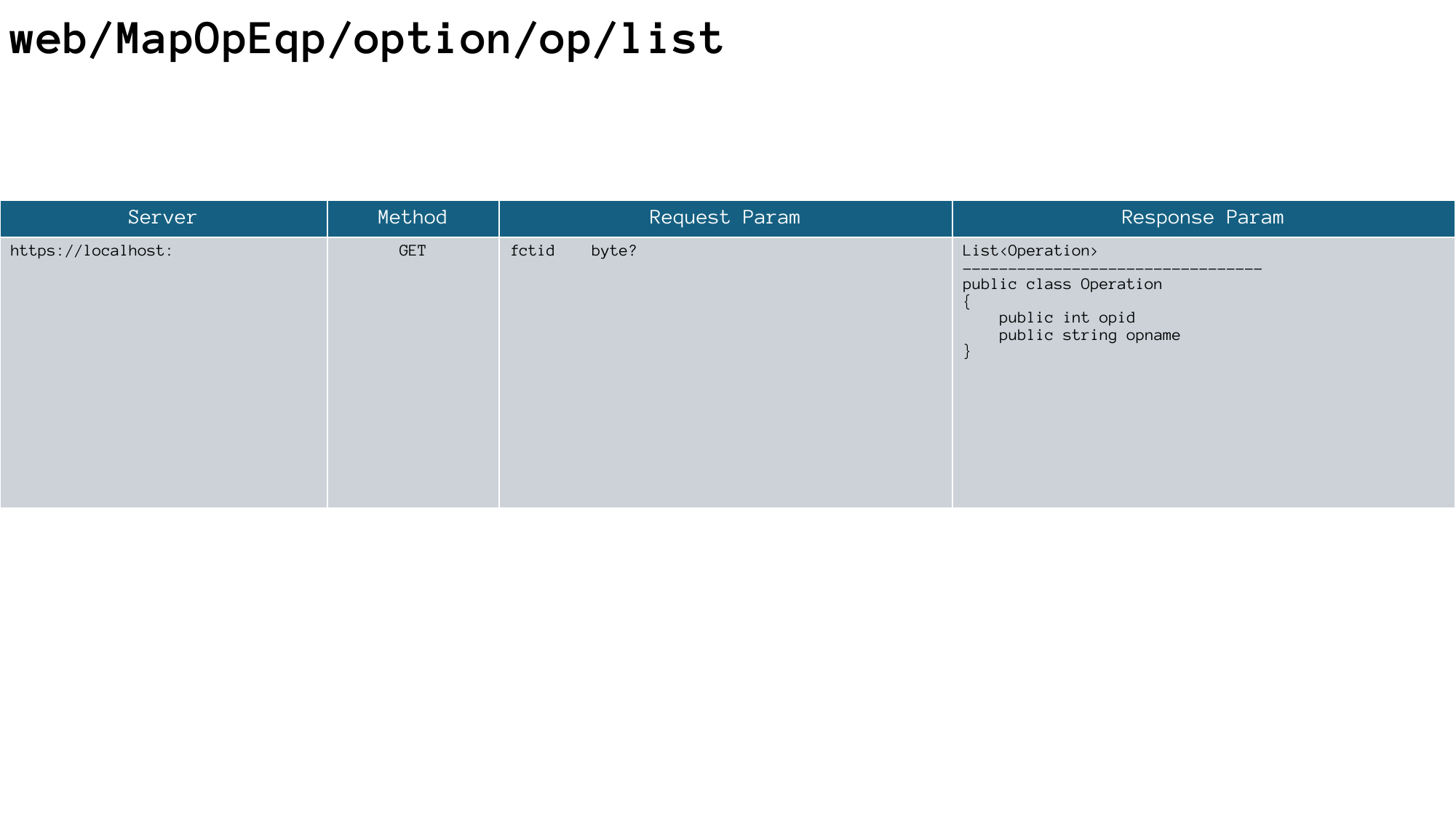

web/MapOpEqp/option/op/list
| Server | Method | Request Param | Response Param |
| --- | --- | --- | --- |
| https://localhost: | GET | fctid byte? | List<Operation> --------------------------------- public class Operation { public int opid public string opname } |